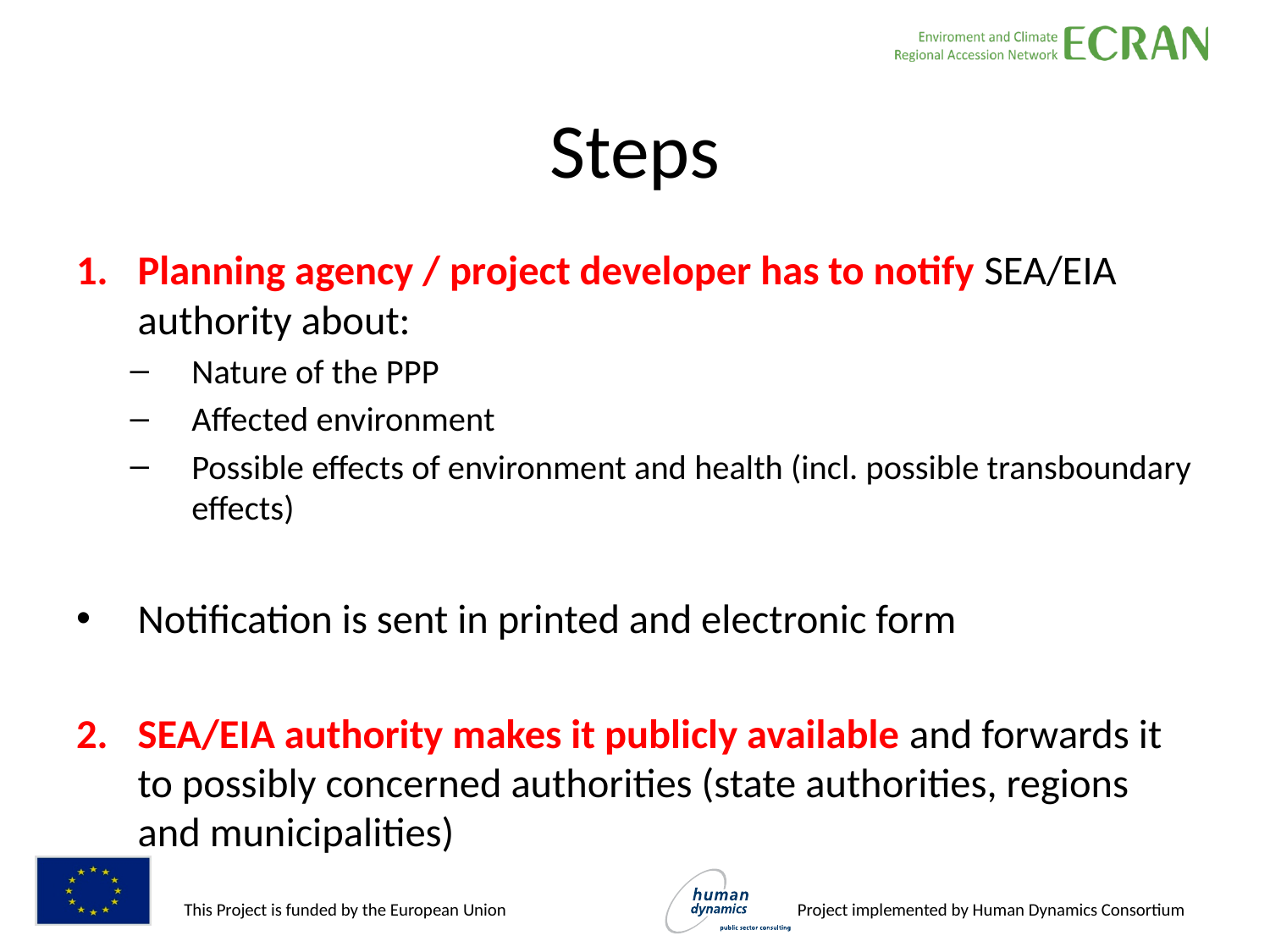

# Steps
Planning agency / project developer has to notify SEA/EIA authority about:
Nature of the PPP
Affected environment
Possible effects of environment and health (incl. possible transboundary effects)

Notification is sent in printed and electronic form

SEA/EIA authority makes it publicly available and forwards it to possibly concerned authorities (state authorities, regions and municipalities)